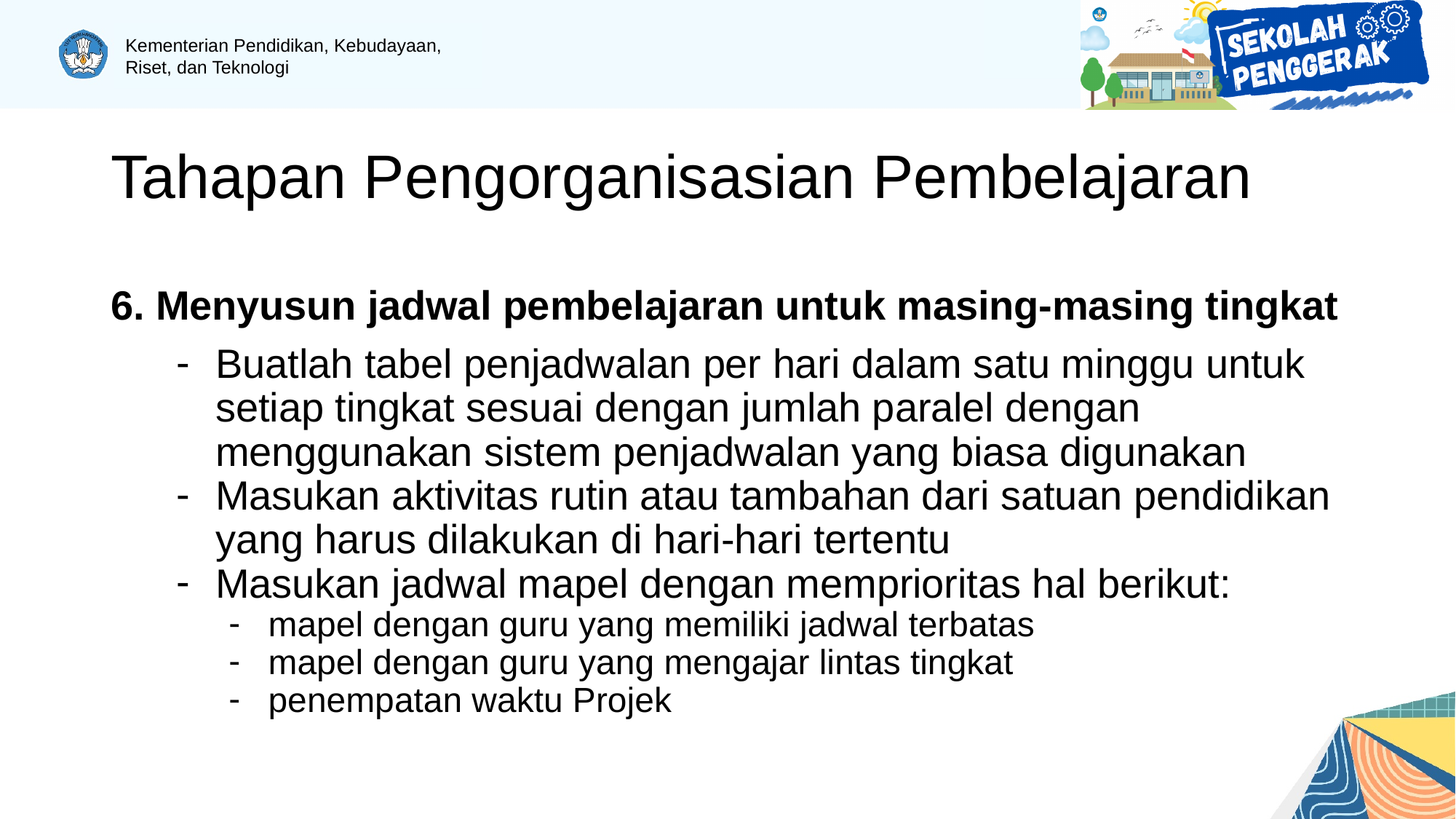

# Tahapan Pengorganisasian Pembelajaran
6. Menyusun jadwal pembelajaran untuk masing-masing tingkat
Buatlah tabel penjadwalan per hari dalam satu minggu untuk setiap tingkat sesuai dengan jumlah paralel dengan menggunakan sistem penjadwalan yang biasa digunakan
Masukan aktivitas rutin atau tambahan dari satuan pendidikan yang harus dilakukan di hari-hari tertentu
Masukan jadwal mapel dengan memprioritas hal berikut:
mapel dengan guru yang memiliki jadwal terbatas
mapel dengan guru yang mengajar lintas tingkat
penempatan waktu Projek